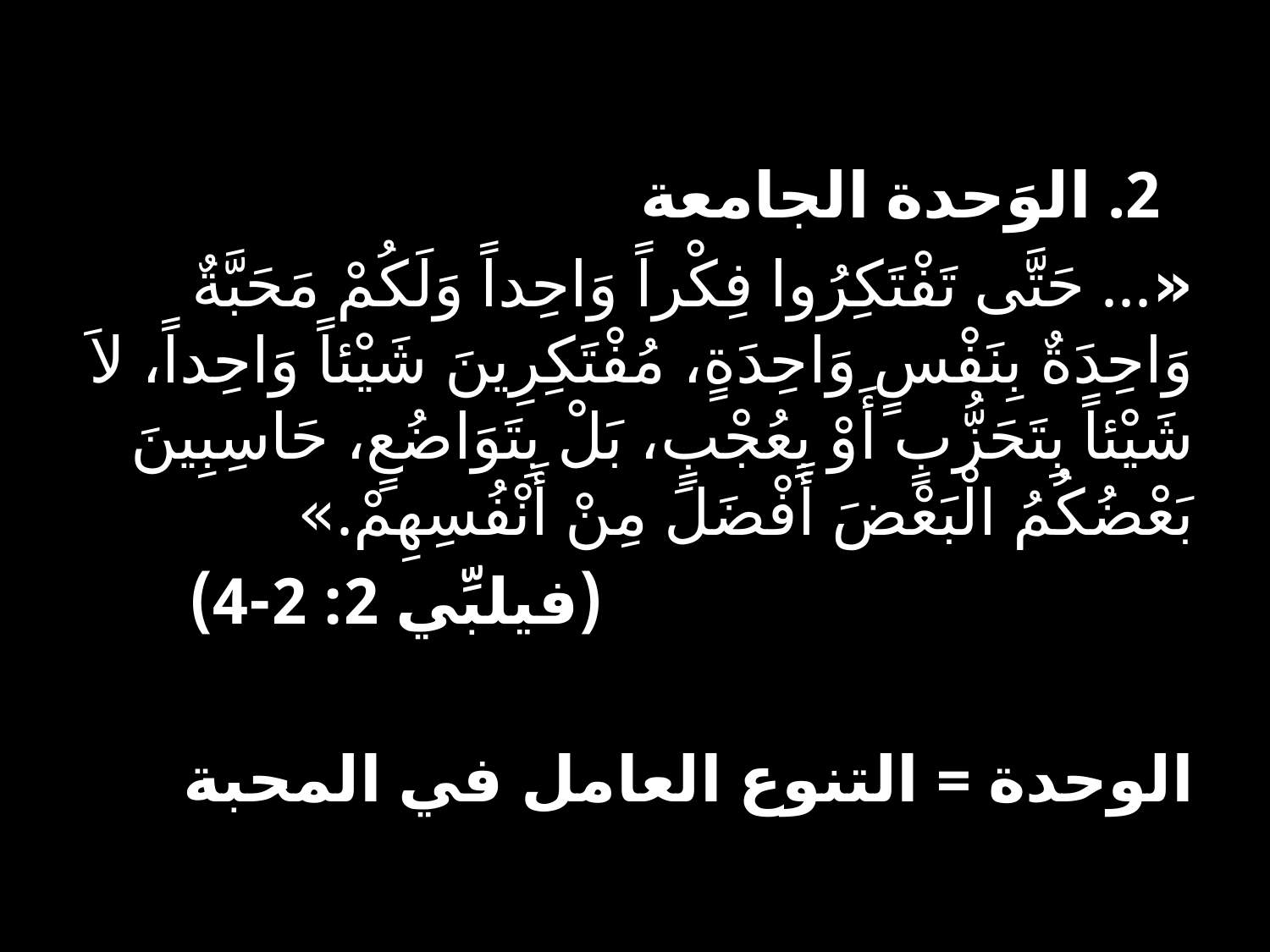

2. الوَحدة الجامعة
«... حَتَّى تَفْتَكِرُوا فِكْراً وَاحِداً وَلَكُمْ مَحَبَّةٌ وَاحِدَةٌ بِنَفْسٍ وَاحِدَةٍ، مُفْتَكِرِينَ شَيْئاً وَاحِداً، لاَ شَيْئاً بِتَحَزُّبٍ أَوْ بِعُجْبٍ، بَلْ بِتَوَاضُعٍ، حَاسِبِينَ بَعْضُكُمُ الْبَعْضَ أَفْضَلَ مِنْ أَنْفُسِهِمْ.»
					     (فيلبِّي 2: 2-4)

الوحدة = التنوع العامل في المحبة